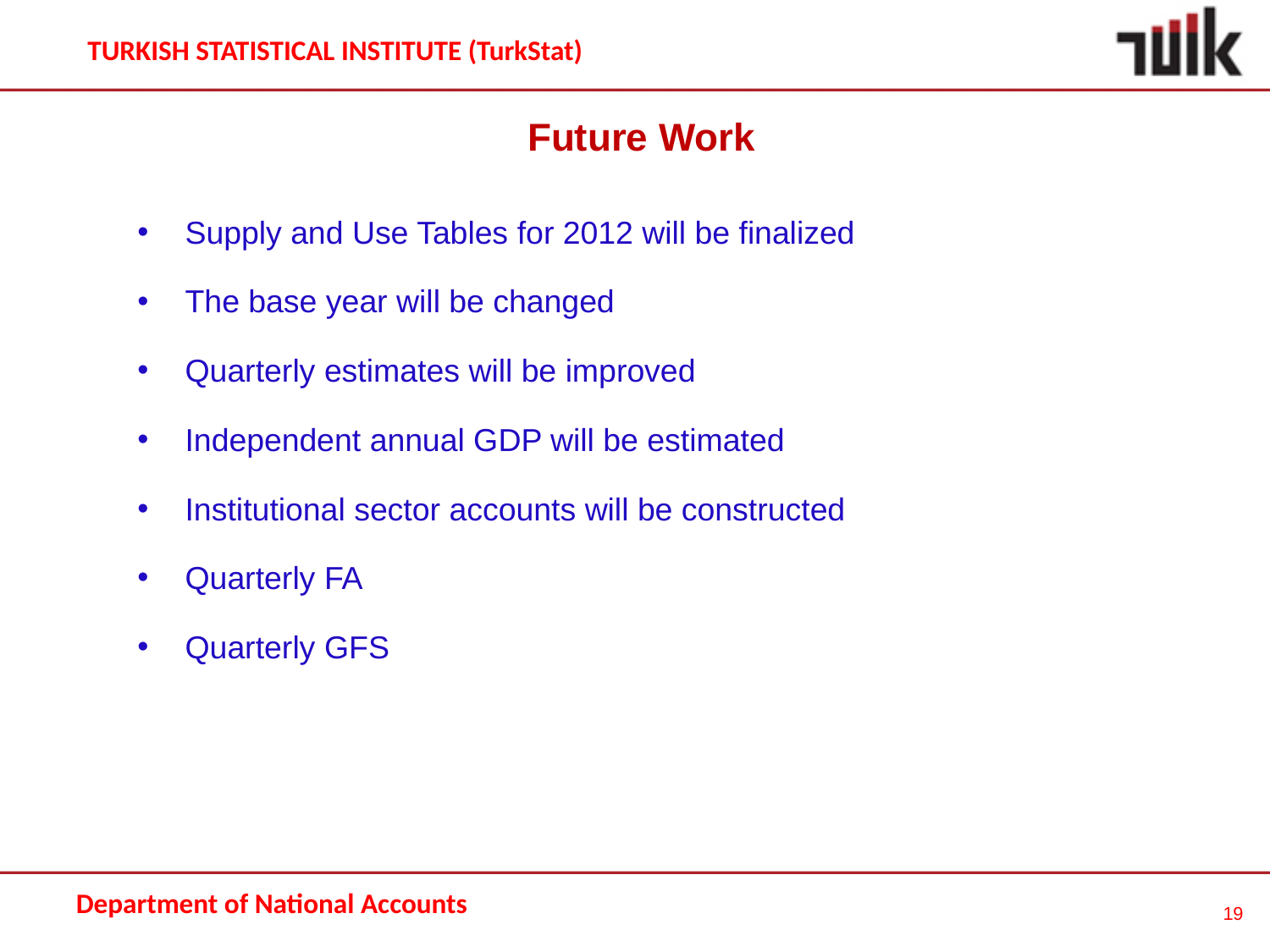

Future Work
Supply and Use Tables for 2012 will be finalized

The base year will be changed

Quarterly estimates will be improved

Independent annual GDP will be estimated

Institutional sector accounts will be constructed

Quarterly FA

Quarterly GFS

19